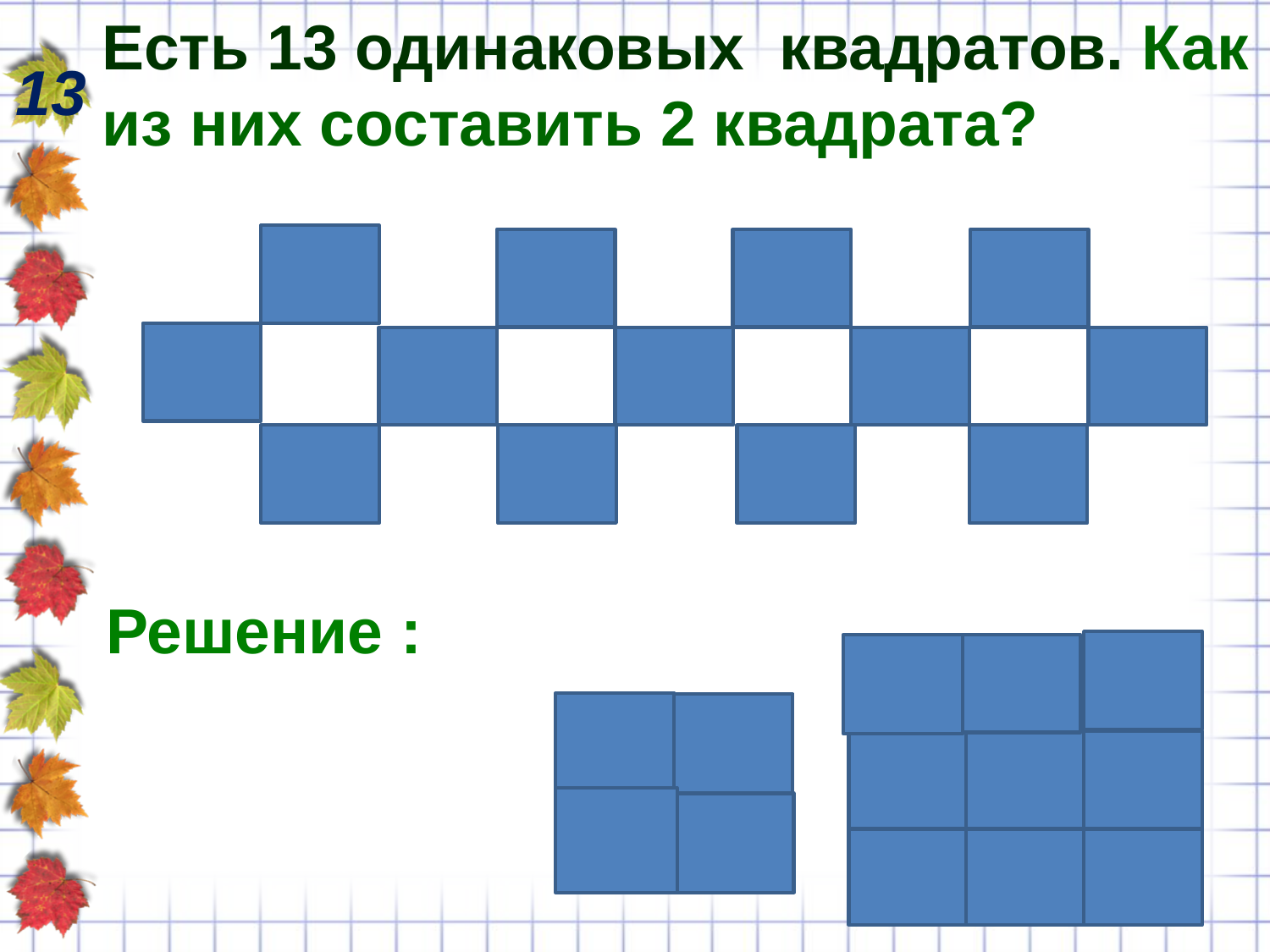

Есть 13 одинаковых  квадратов. Как из них составить 2 квадрата?
13

 Решение :